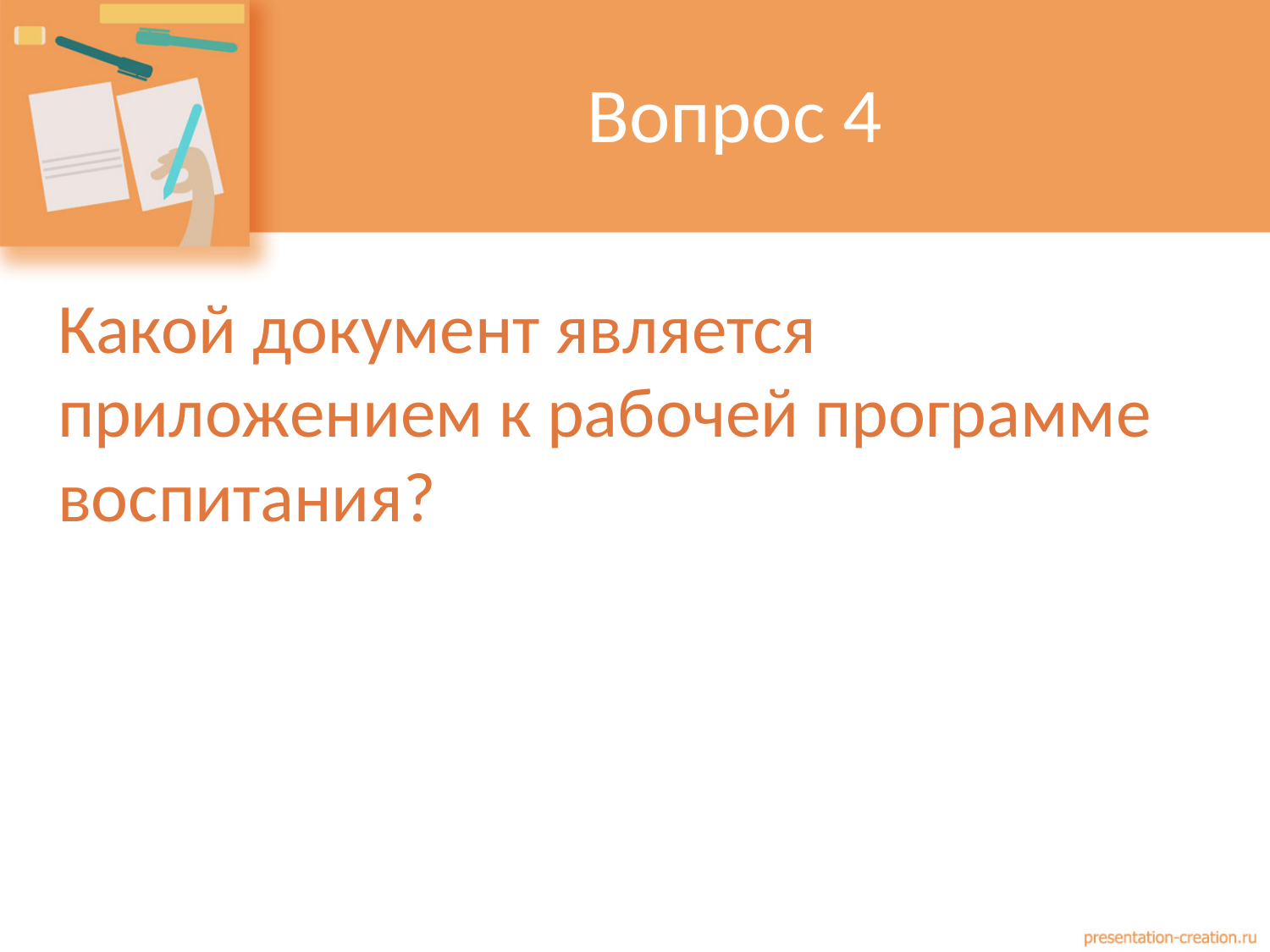

# Вопрос 4
Какой документ является приложением к рабочей программе воспитания?